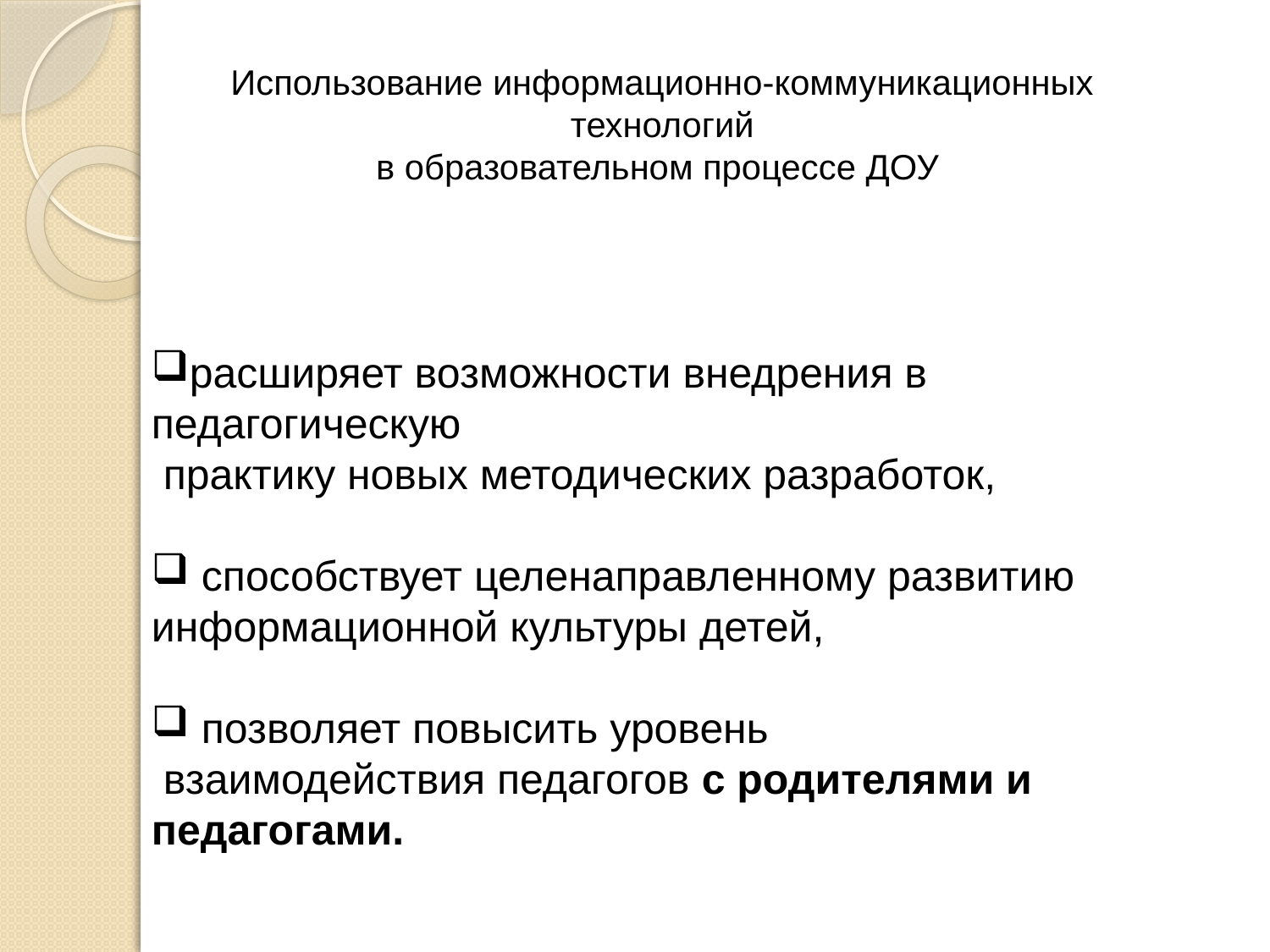

Использование информационно-коммуникационных технологий
в образовательном процессе ДОУ

расширяет возможности внедрения в педагогическую
 практику новых методических разработок,

 способствует целенаправленному развитию
информационной культуры детей,

 позволяет повысить уровень
 взаимодействия педагогов с родителями и педагогами.